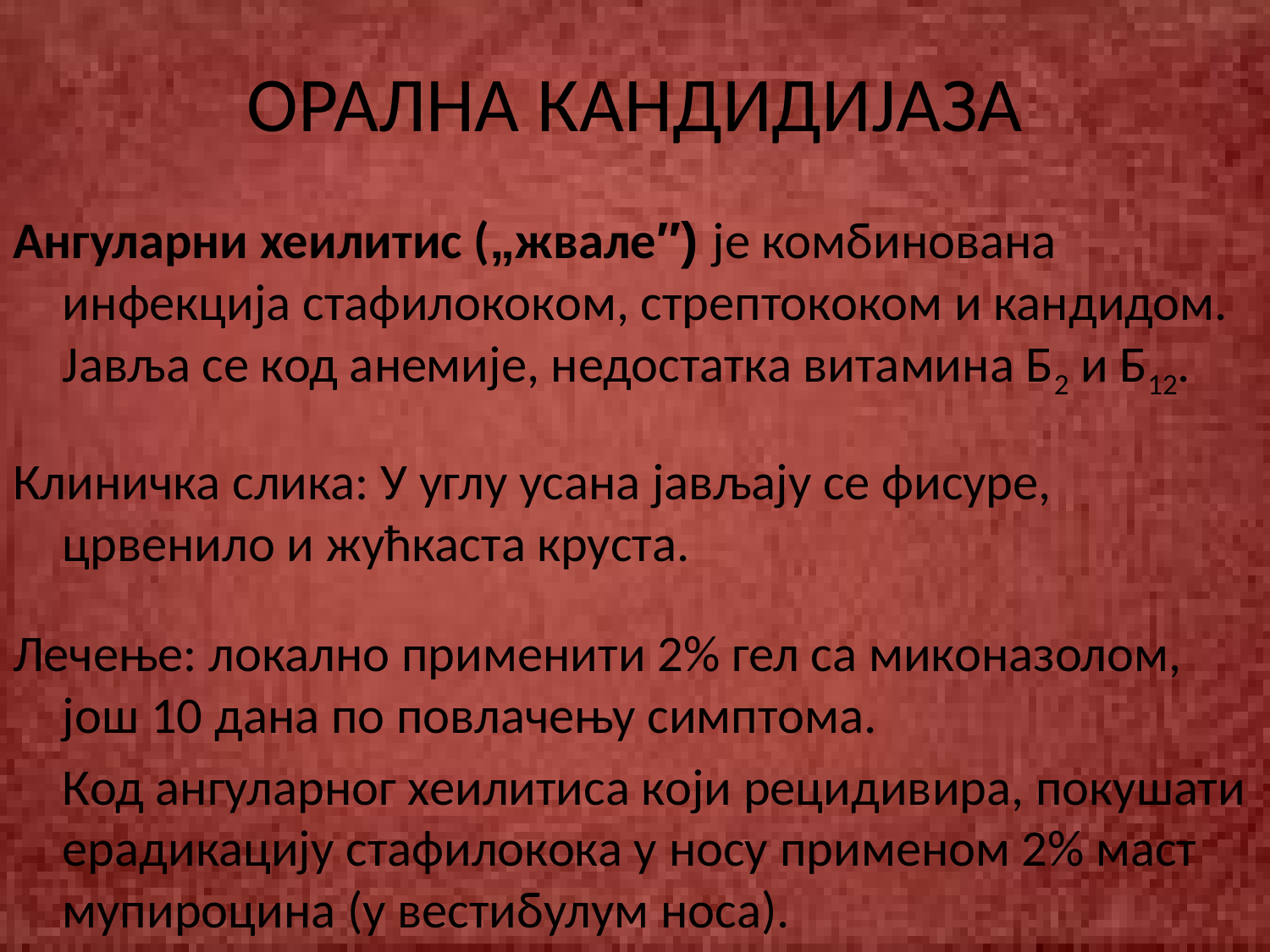

# ОРАЛНА КАНДИДИЈАЗА
Ангуларни хеилитис („жвале″) је комбинована инфекција стафилококом, стрептококом и кандидом. Јавља се код анемије, недостатка витамина Б2 и Б12.

Клиничка слика: У углу усана јављају се фисуре, црвенило и жућкаста круста.

Лечење: локално применити 2% гел са миконазолом, још 10 дана по повлачењу симптома.
	Код ангуларног хеилитиса који рецидивира, покушати ерадикацију стафилокока у носу применом 2% маст мупироцина (у вестибулум носа).